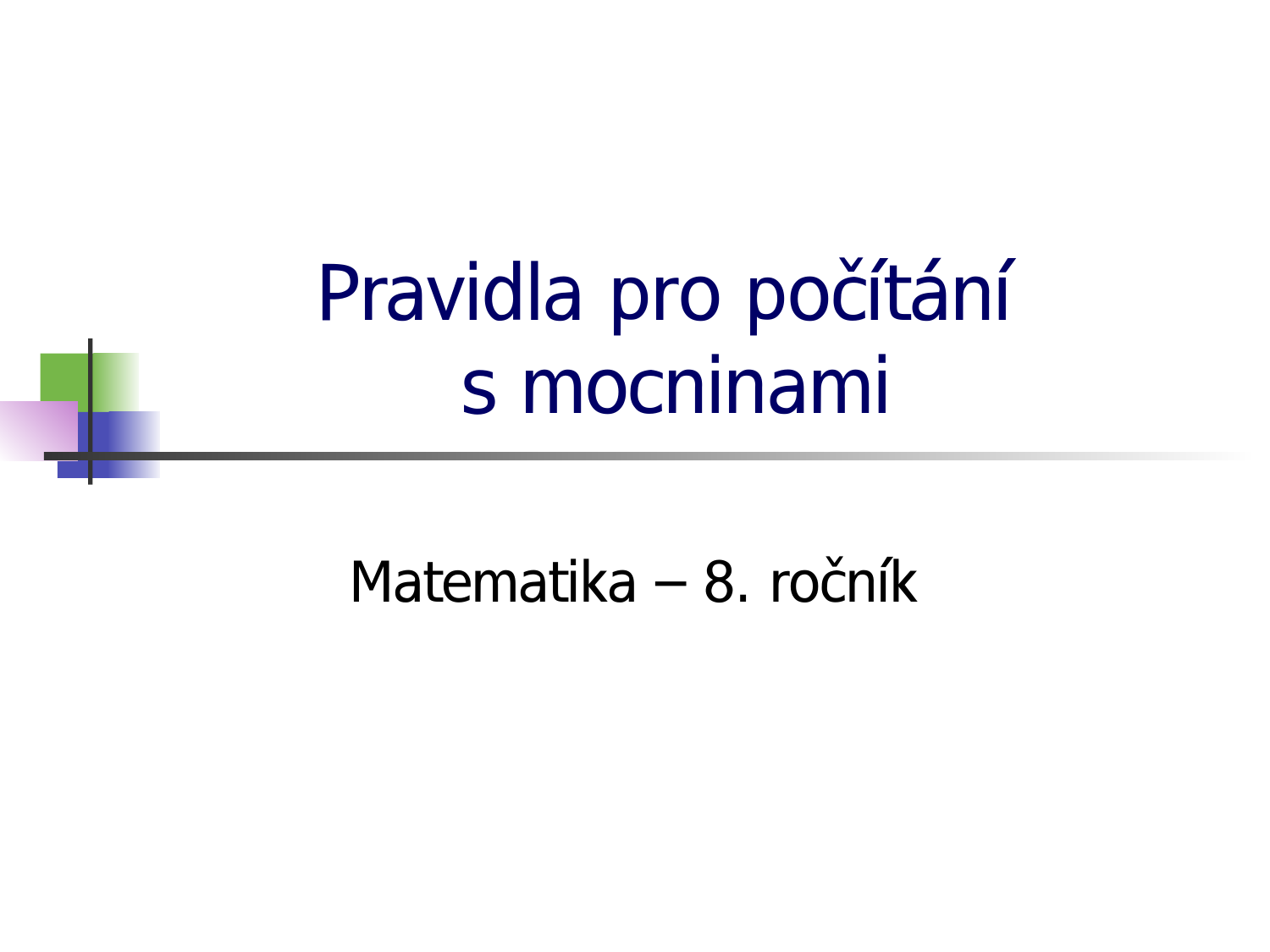

# Pravidla pro počítání s mocninami
Matematika – 8. ročník